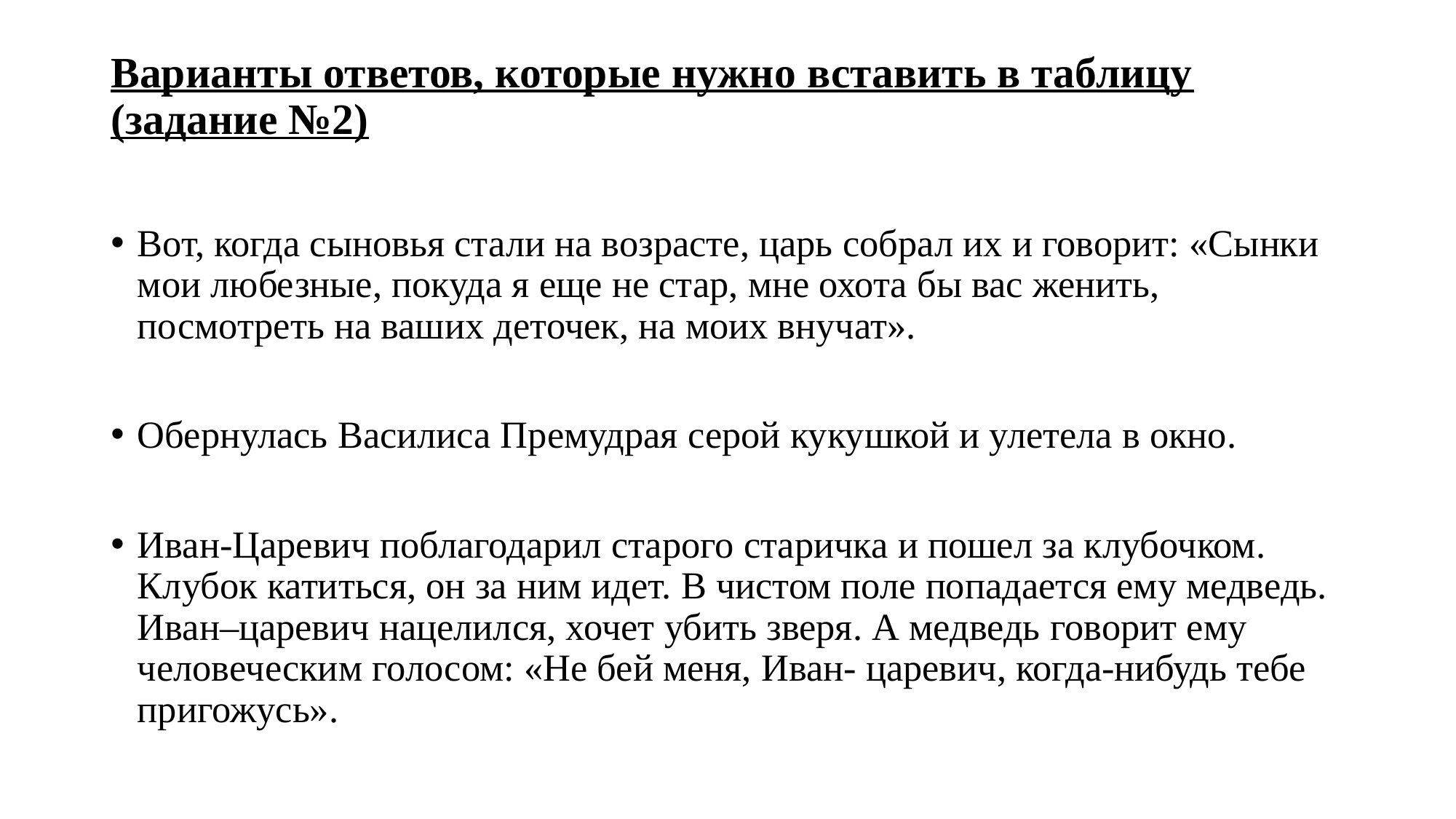

# Варианты ответов, которые нужно вставить в таблицу (задание №2)
Вот, когда сыновья стали на возрасте, царь собрал их и говорит: «Сынки мои любезные, покуда я еще не стар, мне охота бы вас женить, посмотреть на ваших деточек, на моих внучат».

Обернулась Василиса Премудрая серой кукушкой и улетела в окно.

Иван-Царевич поблагодарил старого старичка и пошел за клубочком. Клубок катиться, он за ним идет. В чистом поле попадается ему медведь. Иван–царевич нацелился, хочет убить зверя. А медведь говорит ему человеческим голосом: «Не бей меня, Иван- царевич, когда-нибудь тебе пригожусь».